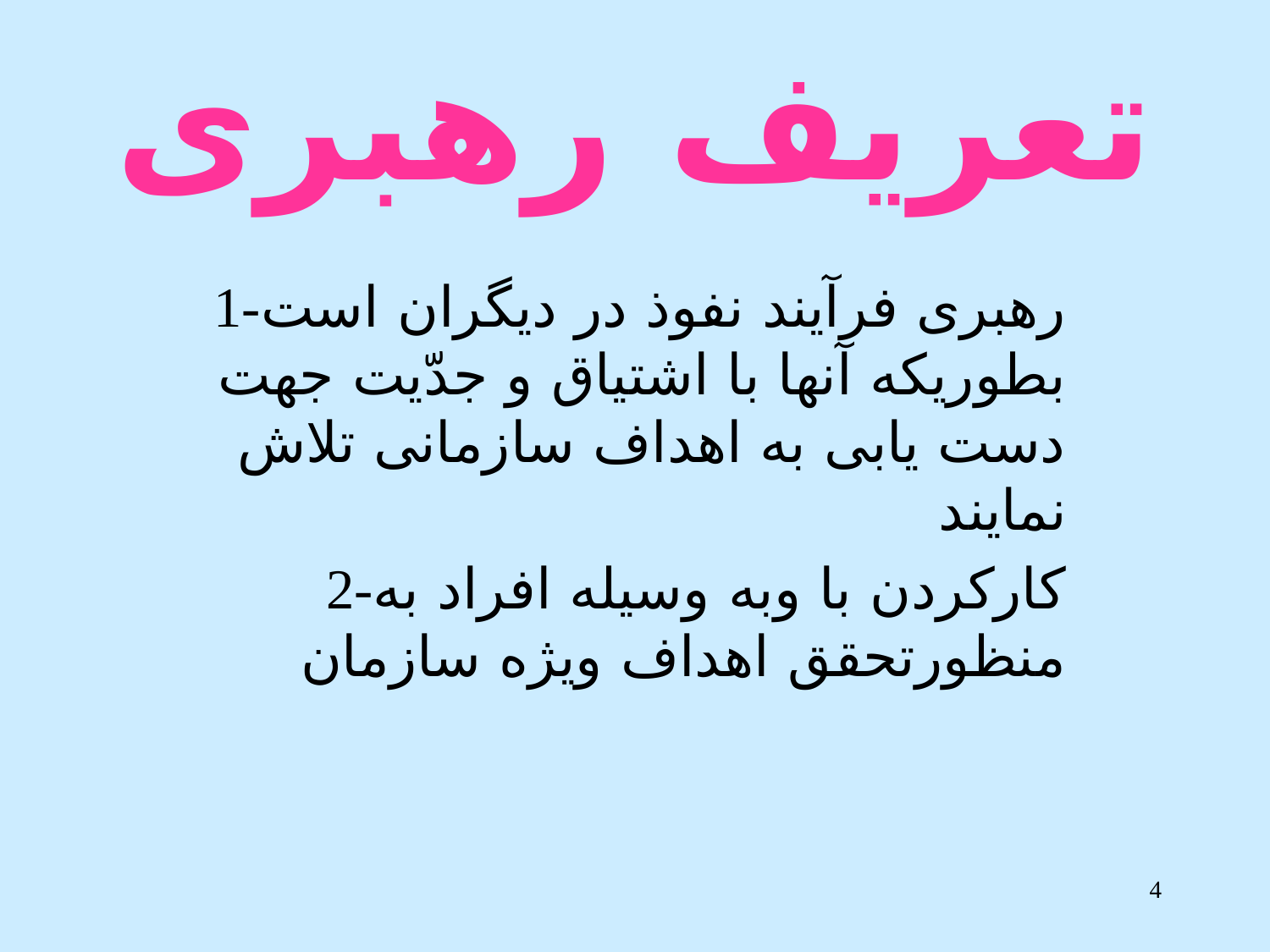

# تعریف رهبری
1-رهبری فرآیند نفوذ در دیگران است بطوریکه آنها با اشتیاق و جدّیت جهت دست یابی به اهداف سازمانی تلاش نمایند
2-کارکردن با وبه وسیله افراد به منظورتحقق اهداف ویژه سازمان
4